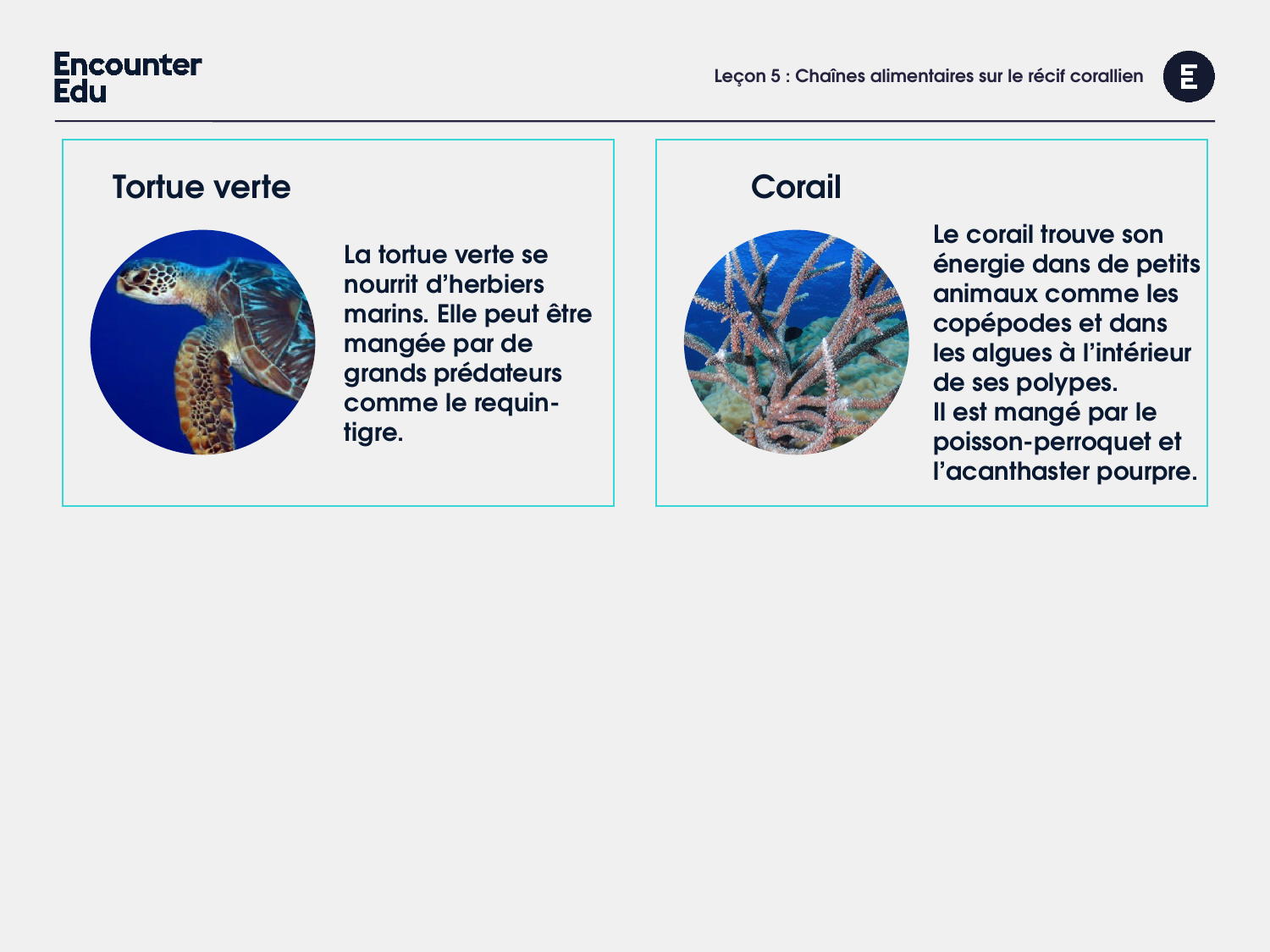

# Leçon 5 : Chaînes alimentaires sur le récif corallien

Tortue verte
Corail
Le corail trouve son énergie dans de petits animaux comme les copépodes et dans
les algues à l’intérieur de ses polypes.
Il est mangé par le
poisson-perroquet et l’acanthaster pourpre.

La tortue verte se nourrit d’herbiers marins. Elle peut être mangée par de grands prédateurs comme le requin-tigre.